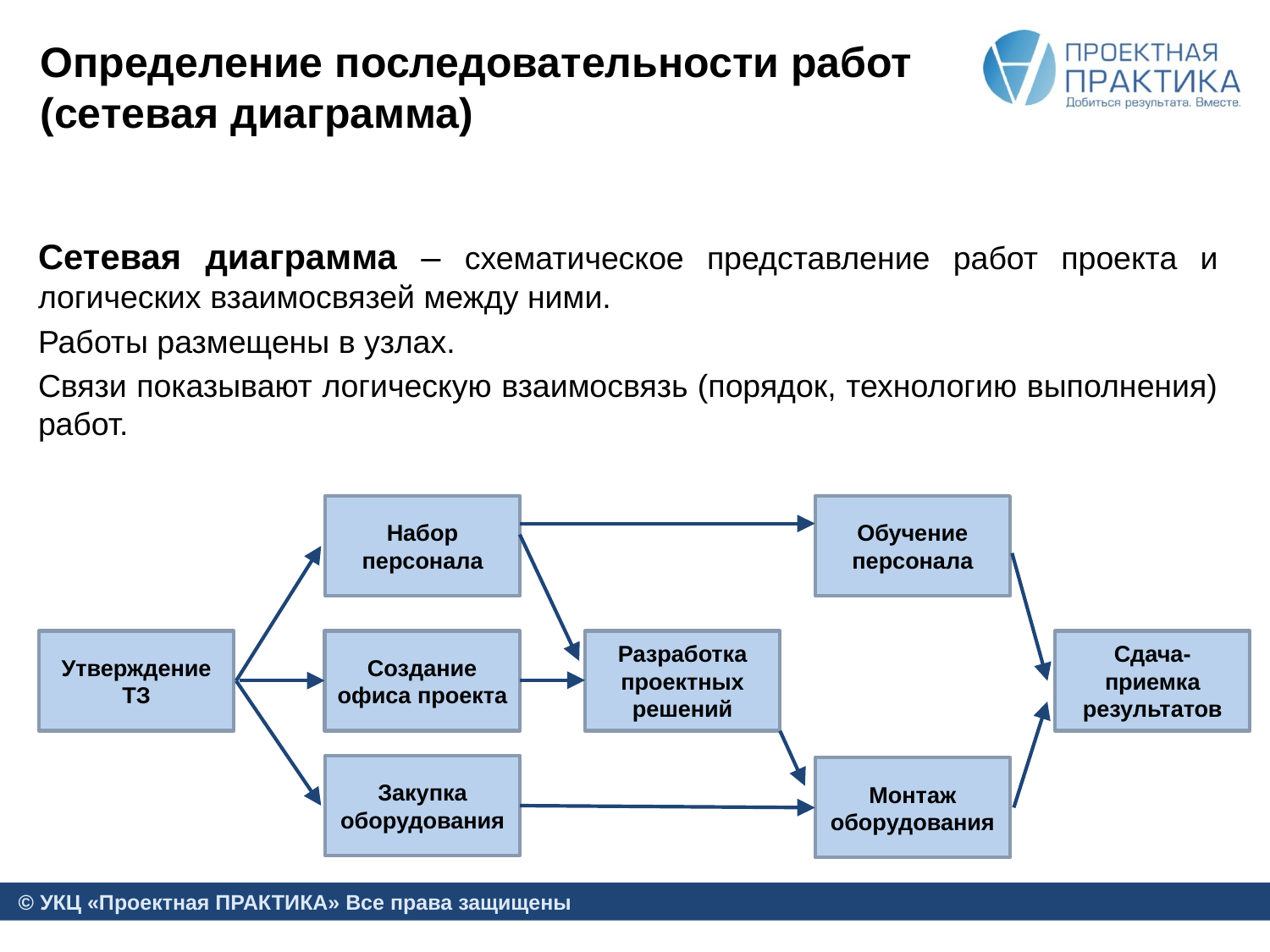

Определение последовательности работ
(сетевая диаграмма)
Сетевая диаграмма – схематическое представление работ проекта и логических взаимосвязей между ними.
Работы размещены в узлах.
Связи показывают логическую взаимосвязь (порядок, технологию выполнения) работ.
Набор персонала
Обучение персонала
Утверждение ТЗ
Создание офиса проекта
Разработка проектных решений
Сдача-приемка результатов
Закупка оборудования
Монтаж оборудования